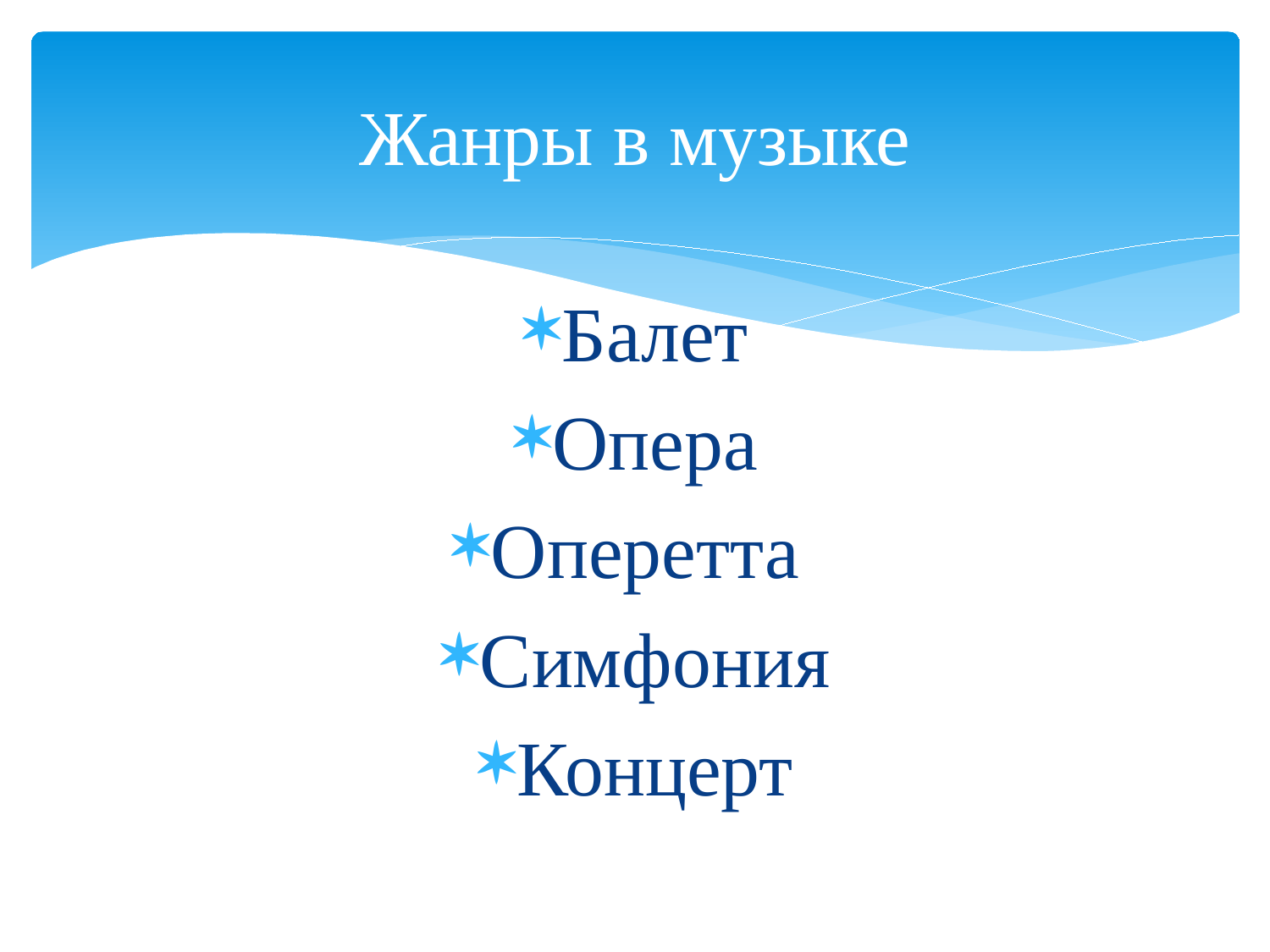

# Жанры в музыке
Балет
Опера
Оперетта
Симфония
Концерт